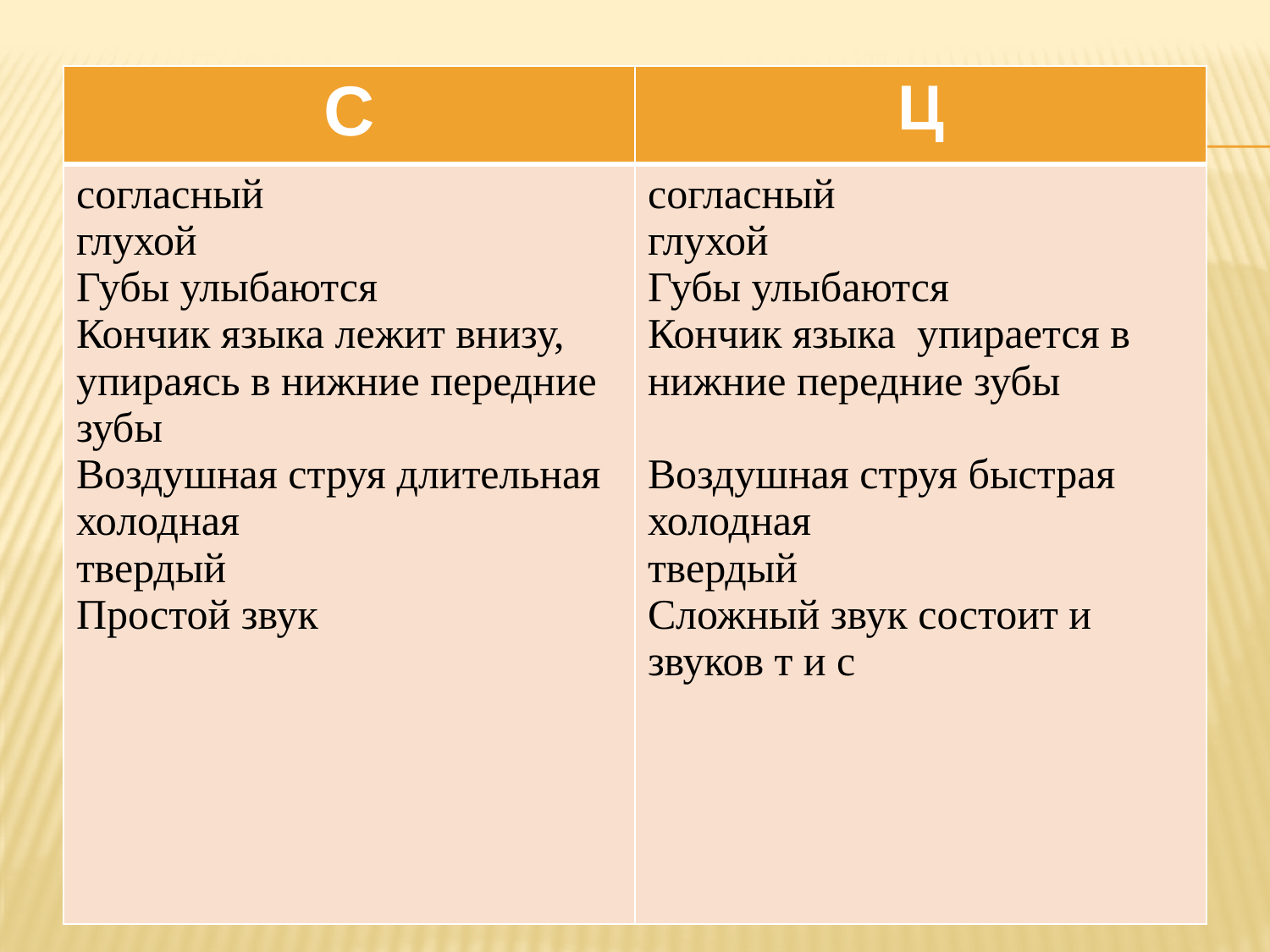

| С | Ц |
| --- | --- |
| согласный глухой Губы улыбаются Кончик языка лежит внизу, упираясь в нижние передние зубы Воздушная струя длительная холодная твердый Простой звук | согласный глухой Губы улыбаются Кончик языка упирается в нижние передние зубы Воздушная струя быстрая холодная твердый Сложный звук состоит и звуков т и с |